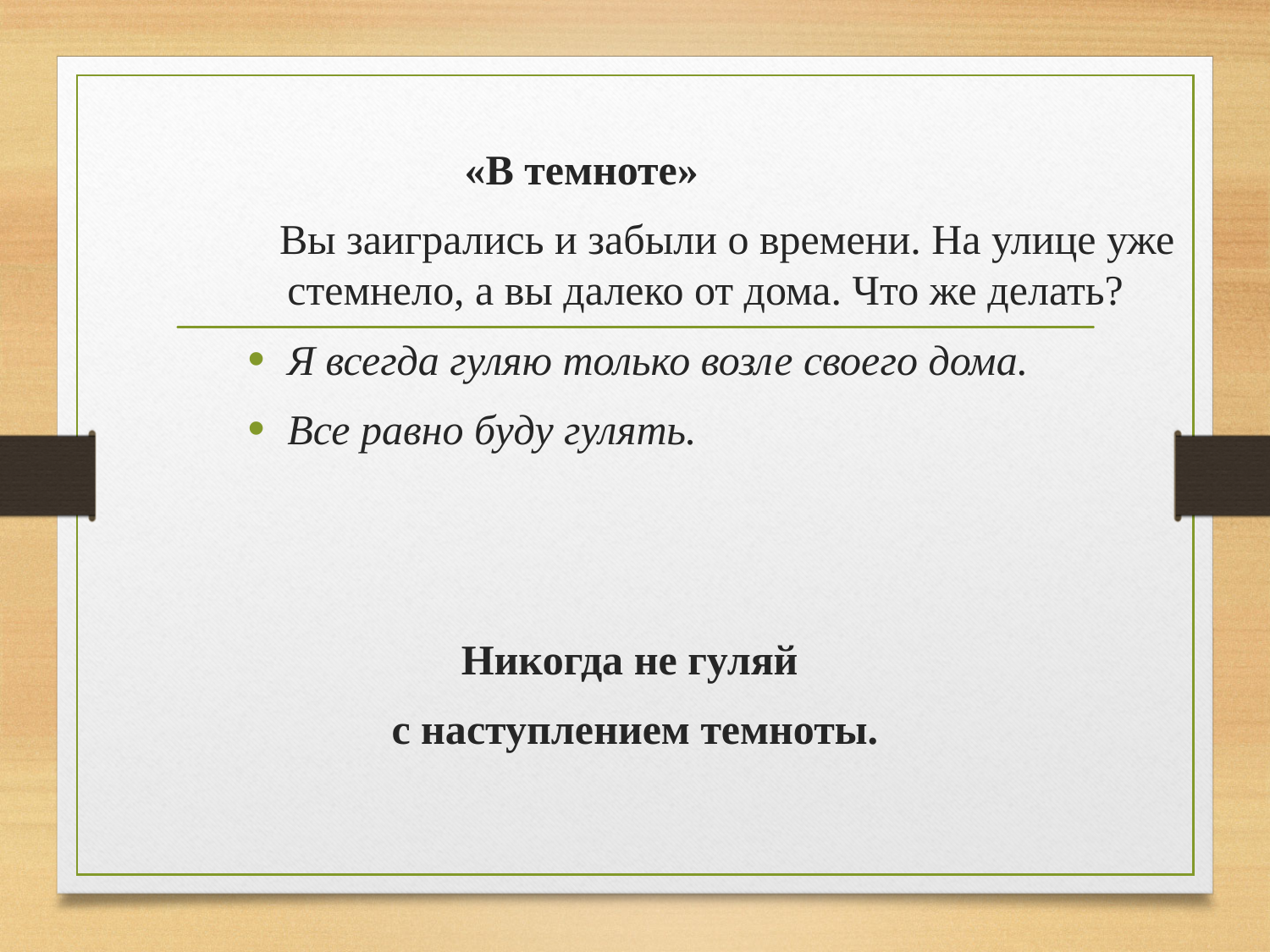

«В темноте»
   Вы заигрались и забыли о времени. На улице уже стемнело, а вы далеко от дома. Что же делать?
Я всегда гуляю только возле своего дома.
Все равно буду гулять.

Никогда не гуляй
с наступлением темноты.